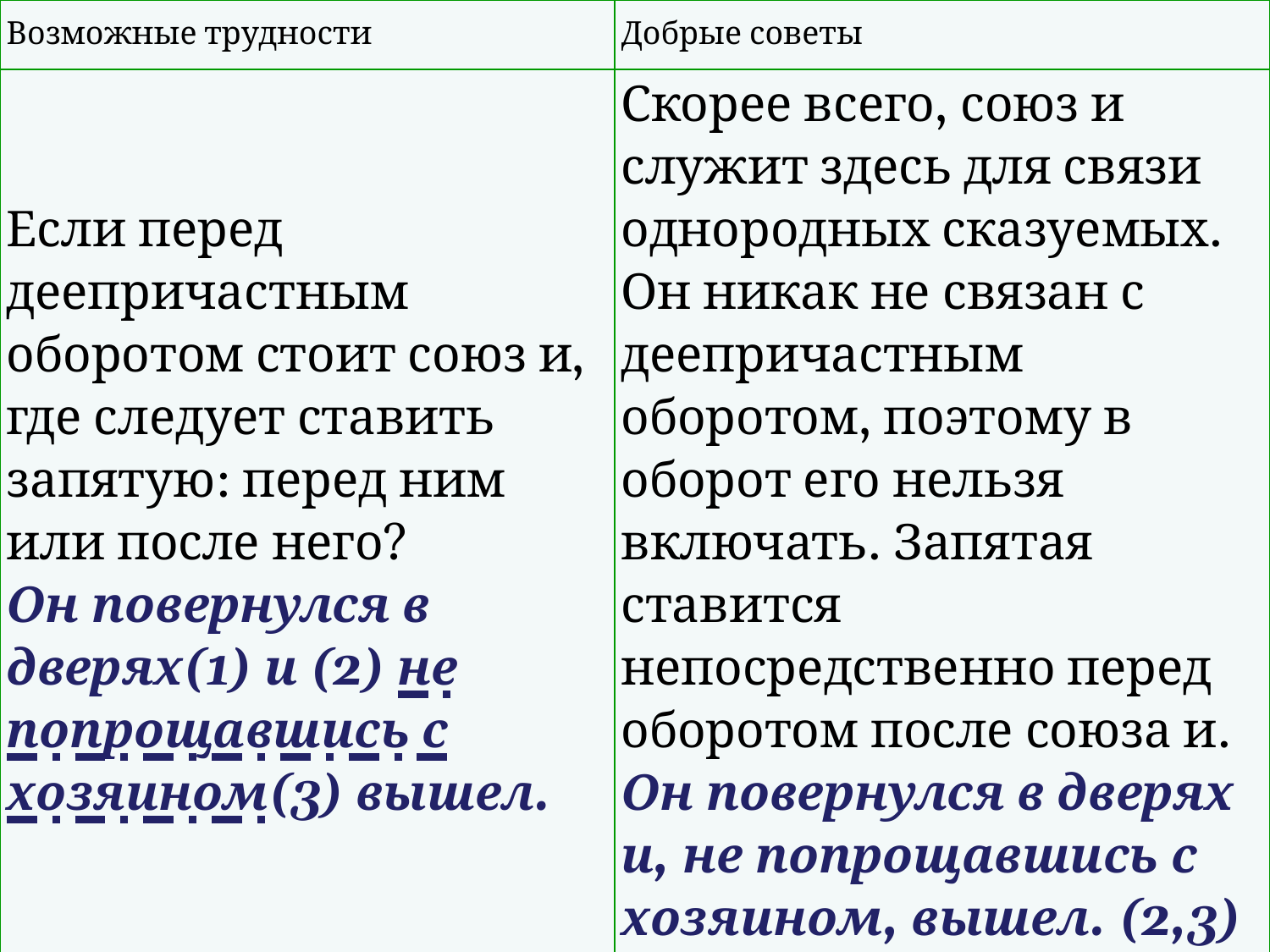

| Возможные трудности | Добрые советы |
| --- | --- |
| Если перед деепричастным оборотом стоит союз и, где следует ставить запятую: перед ним или после него? Он повернулся в дверях(1) и (2) не попрощавшись с хозяином(3) вышел. | Скорее всего, союз и служит здесь для связи однородных сказуемых. Он никак не связан с деепричастным оборотом, поэтому в оборот его нельзя включать. Запятая ставится непосредственно перед оборотом после союза и. Он повернулся в дверях  и, не попрощавшись с хозяином, вышел. (2,3) |